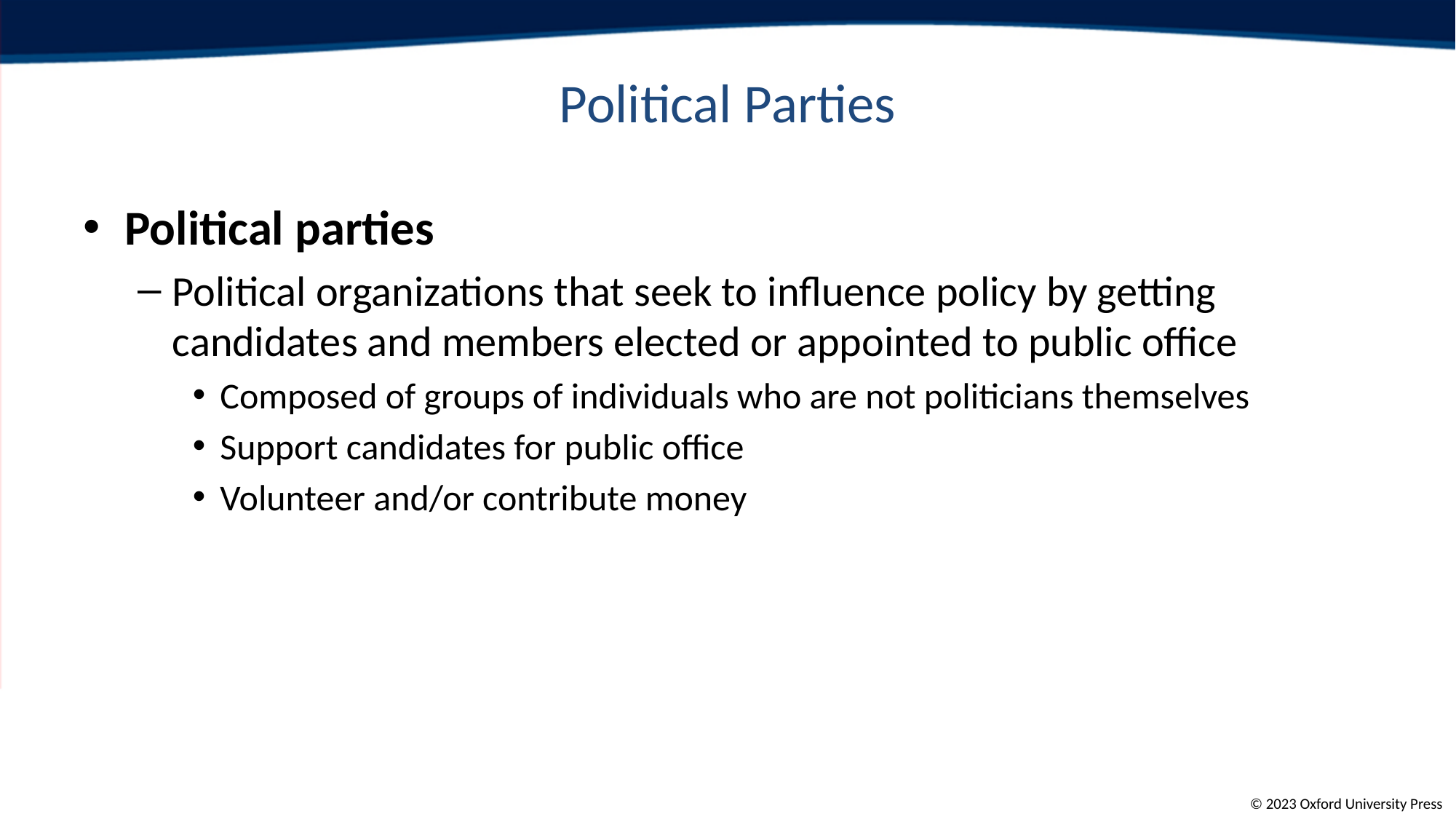

# Political Parties
Political parties
Political organizations that seek to influence policy by getting candidates and members elected or appointed to public office
Composed of groups of individuals who are not politicians themselves
Support candidates for public office
Volunteer and/or contribute money